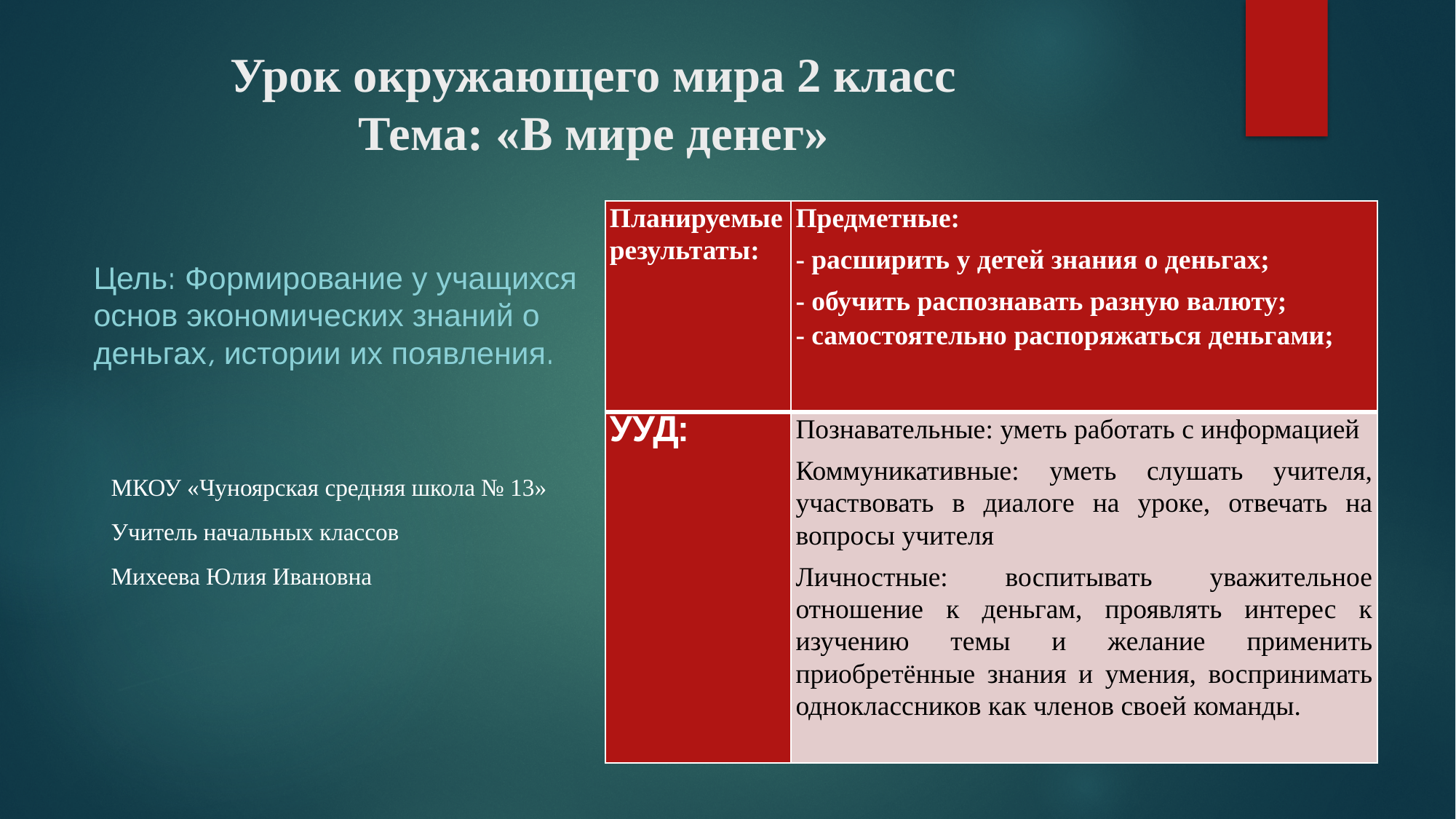

# Урок окружающего мира 2 класс Тема: «В мире денег»
| Планируемые результаты: | Предметные: - расширить у детей знания о деньгах; - обучить распознавать разную валюту; - самостоятельно распоряжаться деньгами; |
| --- | --- |
| УУД: | Познавательные: уметь работать с информацией Коммуникативные: уметь слушать учителя, участвовать в диалоге на уроке, отвечать на вопросы учителя Личностные: воспитывать уважительное отношение к деньгам, проявлять интерес к изучению темы и желание применить приобретённые знания и умения, воспринимать одноклассников как членов своей команды. |

Цель: Формирование у учащихся основ экономических знаний о деньгах, истории их появления.

МКОУ «Чуноярская средняя школа № 13»
Учитель начальных классов
Михеева Юлия Ивановна